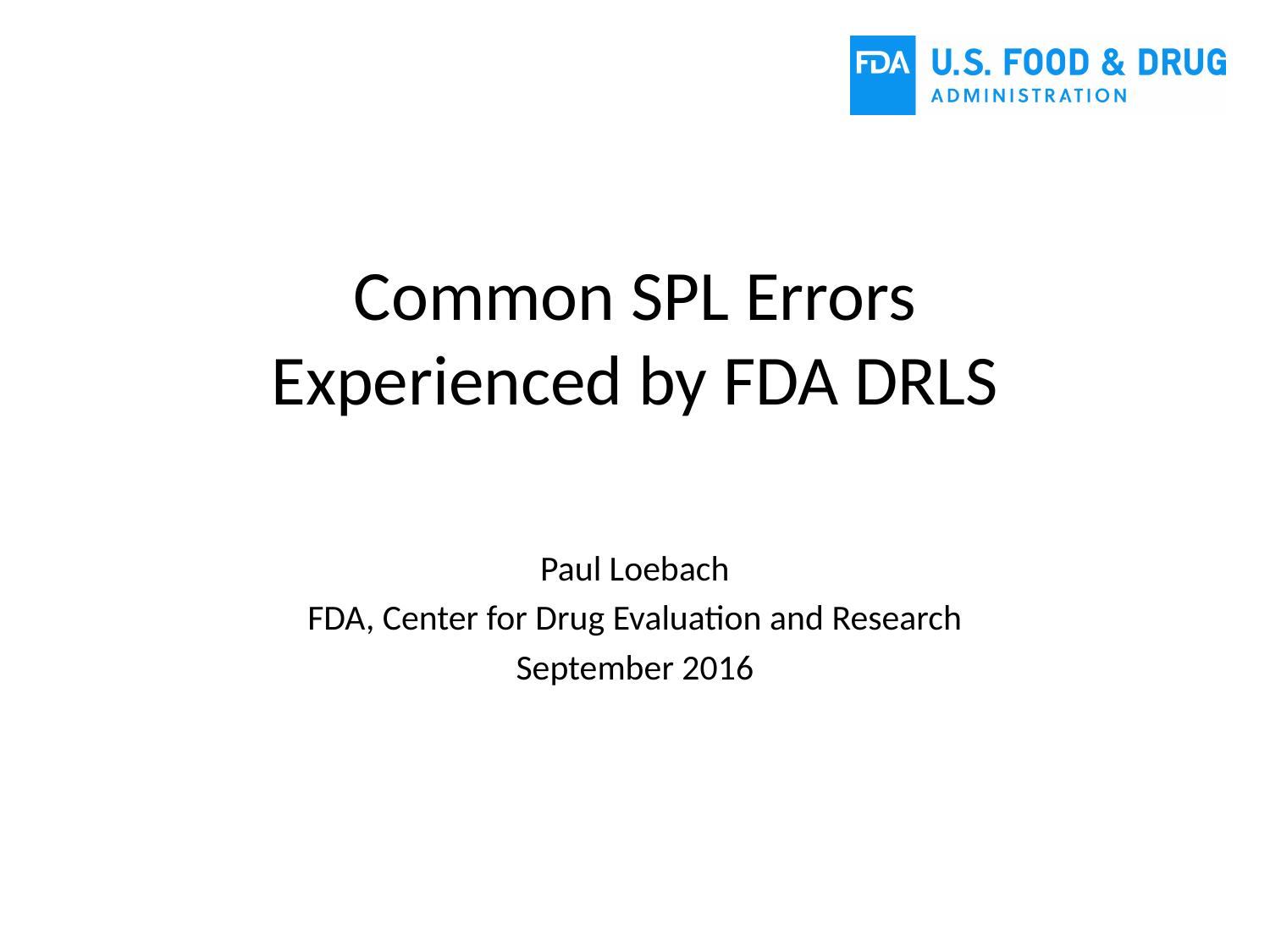

# Common SPL Errors Experienced by FDA DRLS
Paul Loebach
FDA, Center for Drug Evaluation and Research
September 2016